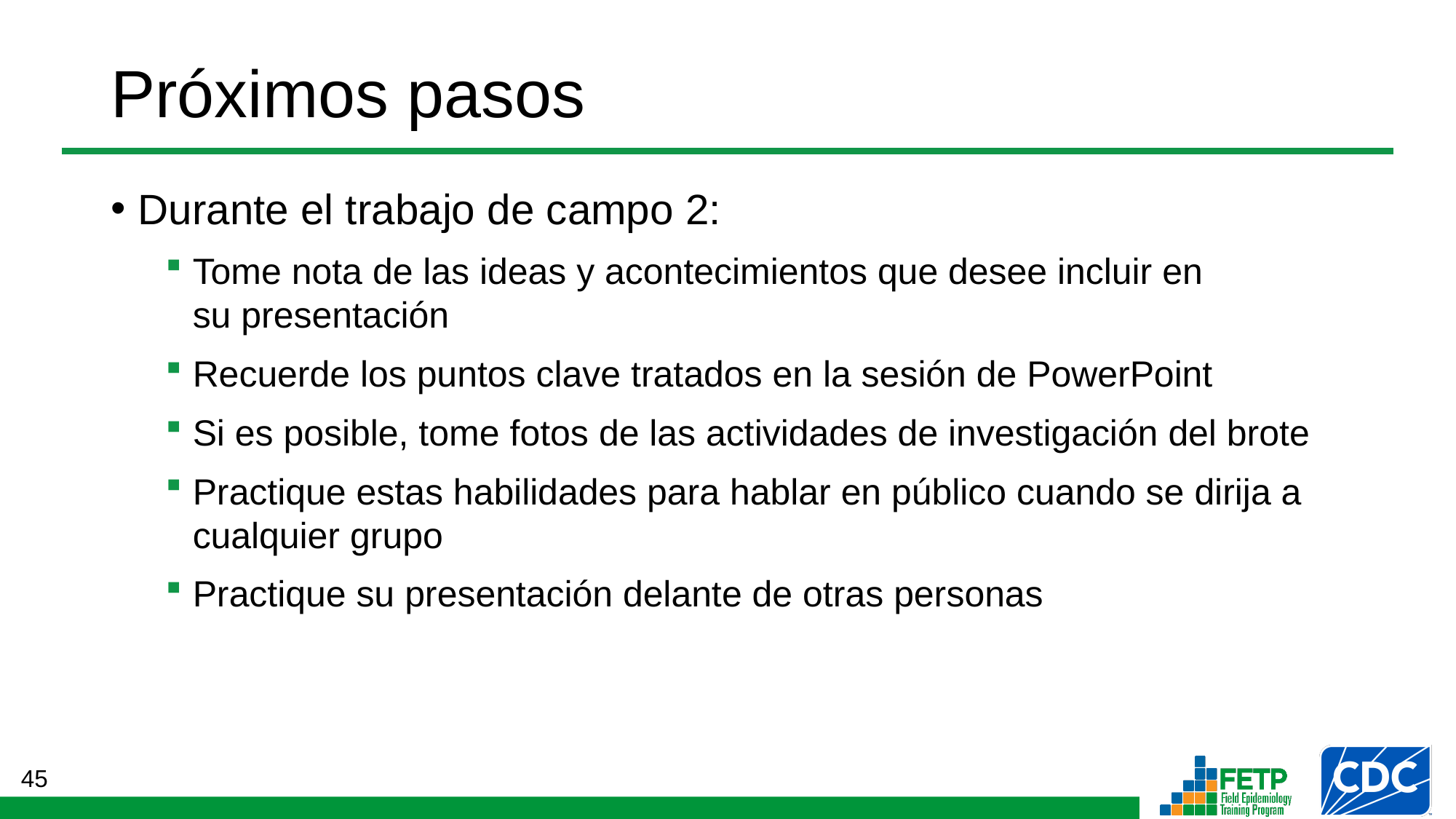

# Próximos pasos
Durante el trabajo de campo 2:
Tome nota de las ideas y acontecimientos que desee incluir en
su presentación
Recuerde los puntos clave tratados en la sesión de PowerPoint
Si es posible, tome fotos de las actividades de investigación del brote
Practique estas habilidades para hablar en público cuando se dirija a cualquier grupo
Practique su presentación delante de otras personas